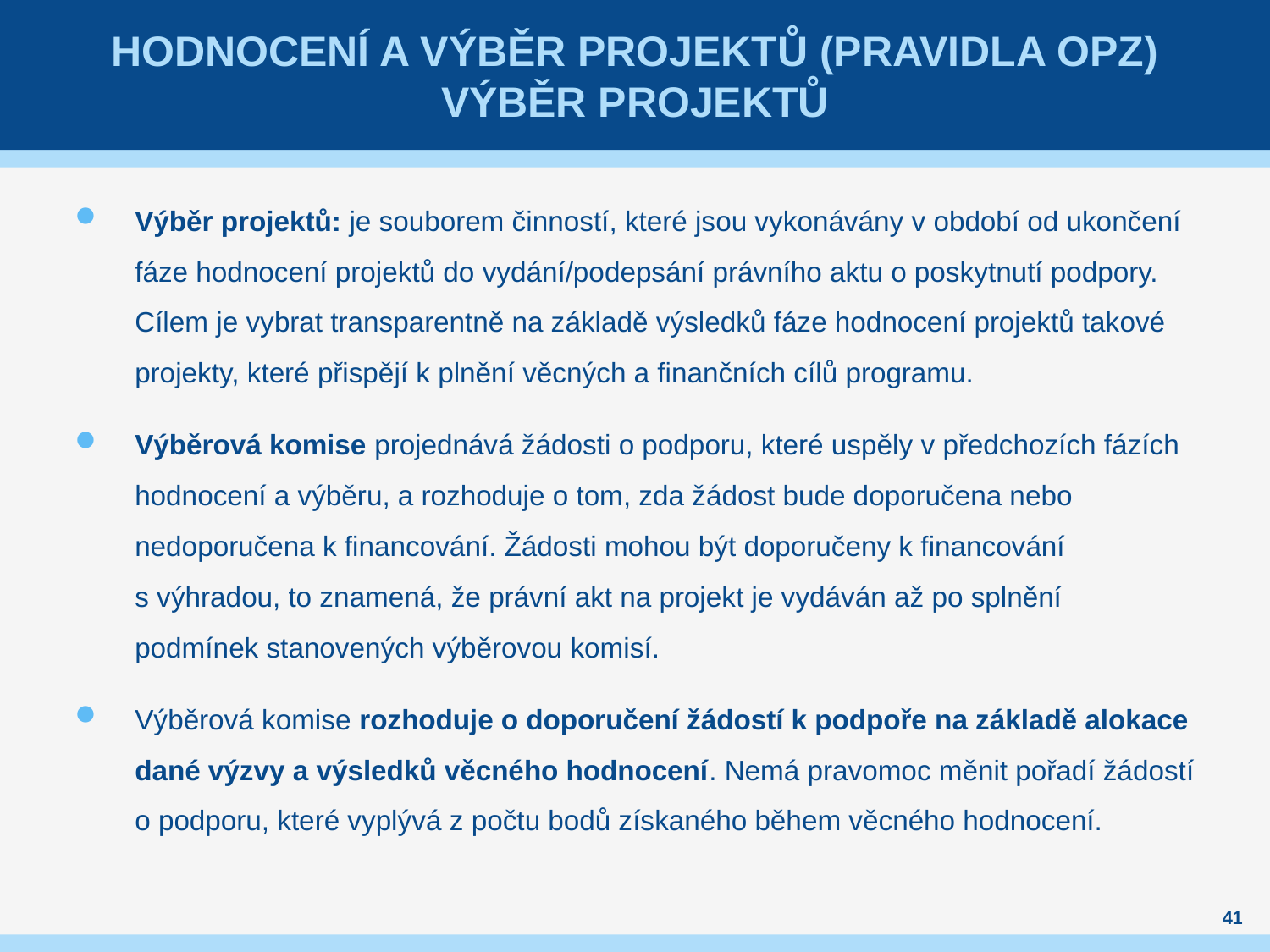

# Hodnocení a výběr projektů (pravidla OPZ) Výběr projektů
Výběr projektů: je souborem činností, které jsou vykonávány v období od ukončení fáze hodnocení projektů do vydání/podepsání právního aktu o poskytnutí podpory. Cílem je vybrat transparentně na základě výsledků fáze hodnocení projektů takové projekty, které přispějí k plnění věcných a finančních cílů programu.
Výběrová komise projednává žádosti o podporu, které uspěly v předchozích fázích hodnocení a výběru, a rozhoduje o tom, zda žádost bude doporučena nebo nedoporučena k financování. Žádosti mohou být doporučeny k financování
s výhradou, to znamená, že právní akt na projekt je vydáván až po splnění podmínek stanovených výběrovou komisí.
Výběrová komise rozhoduje o doporučení žádostí k podpoře na základě alokace dané výzvy a výsledků věcného hodnocení. Nemá pravomoc měnit pořadí žádostí o podporu, které vyplývá z počtu bodů získaného během věcného hodnocení.
41